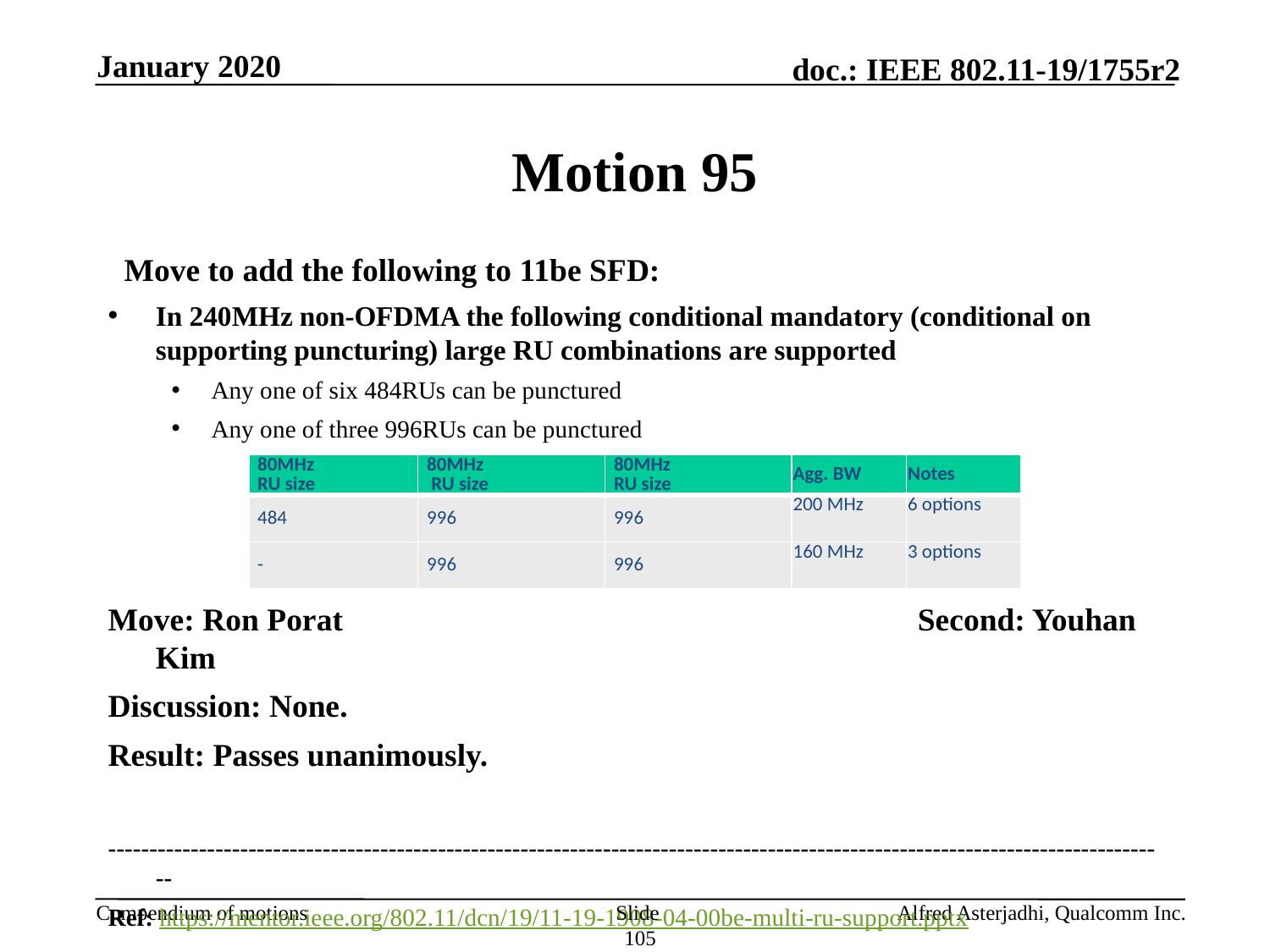

January 2020
# Motion 95
  Move to add the following to 11be SFD:
In 240MHz non-OFDMA the following conditional mandatory (conditional on supporting puncturing) large RU combinations are supported
Any one of six 484RUs can be punctured
Any one of three 996RUs can be punctured

Move: Ron Porat					Second: Youhan Kim
Discussion: None.
Result: Passes unanimously.

---------------------------------------------------------------------------------------------------------------------------------
Ref: https://mentor.ieee.org/802.11/dcn/19/11-19-1908-04-00be-multi-ru-support.pptx

| 80MHz RU size | 80MHz  RU size | 80MHz RU size | Agg. BW | Notes |
| --- | --- | --- | --- | --- |
| 484 | 996 | 996 | 200 MHz | 6 options |
| - | 996 | 996 | 160 MHz | 3 options |
Slide 105
Alfred Asterjadhi, Qualcomm Inc.